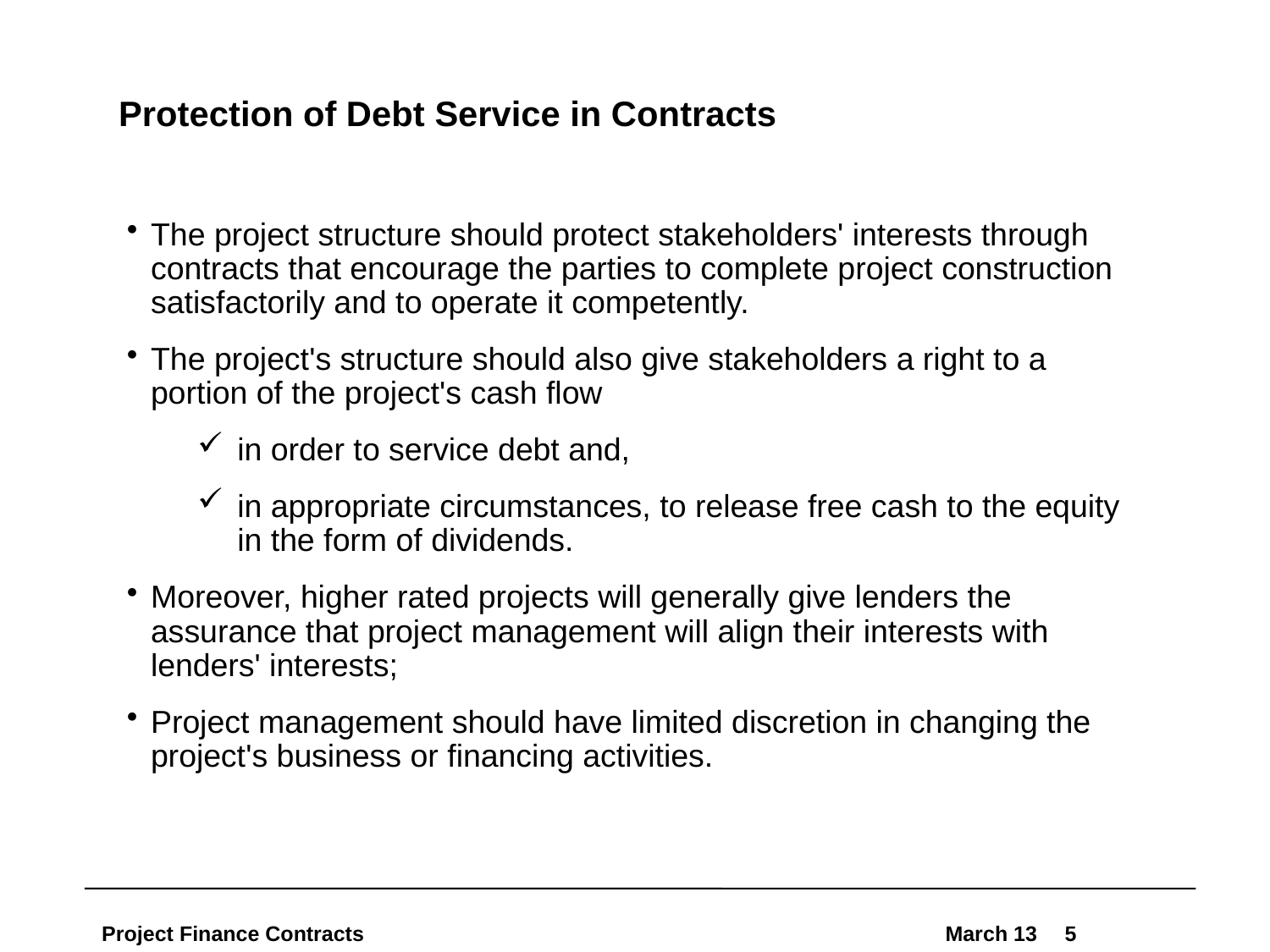

# Protection of Debt Service in Contracts
The project structure should protect stakeholders' interests through contracts that encourage the parties to complete project construction satisfactorily and to operate it competently.
The project's structure should also give stakeholders a right to a portion of the project's cash flow
in order to service debt and,
in appropriate circumstances, to release free cash to the equity in the form of dividends.
Moreover, higher rated projects will generally give lenders the assurance that project management will align their interests with lenders' interests;
Project management should have limited discretion in changing the project's business or financing activities.